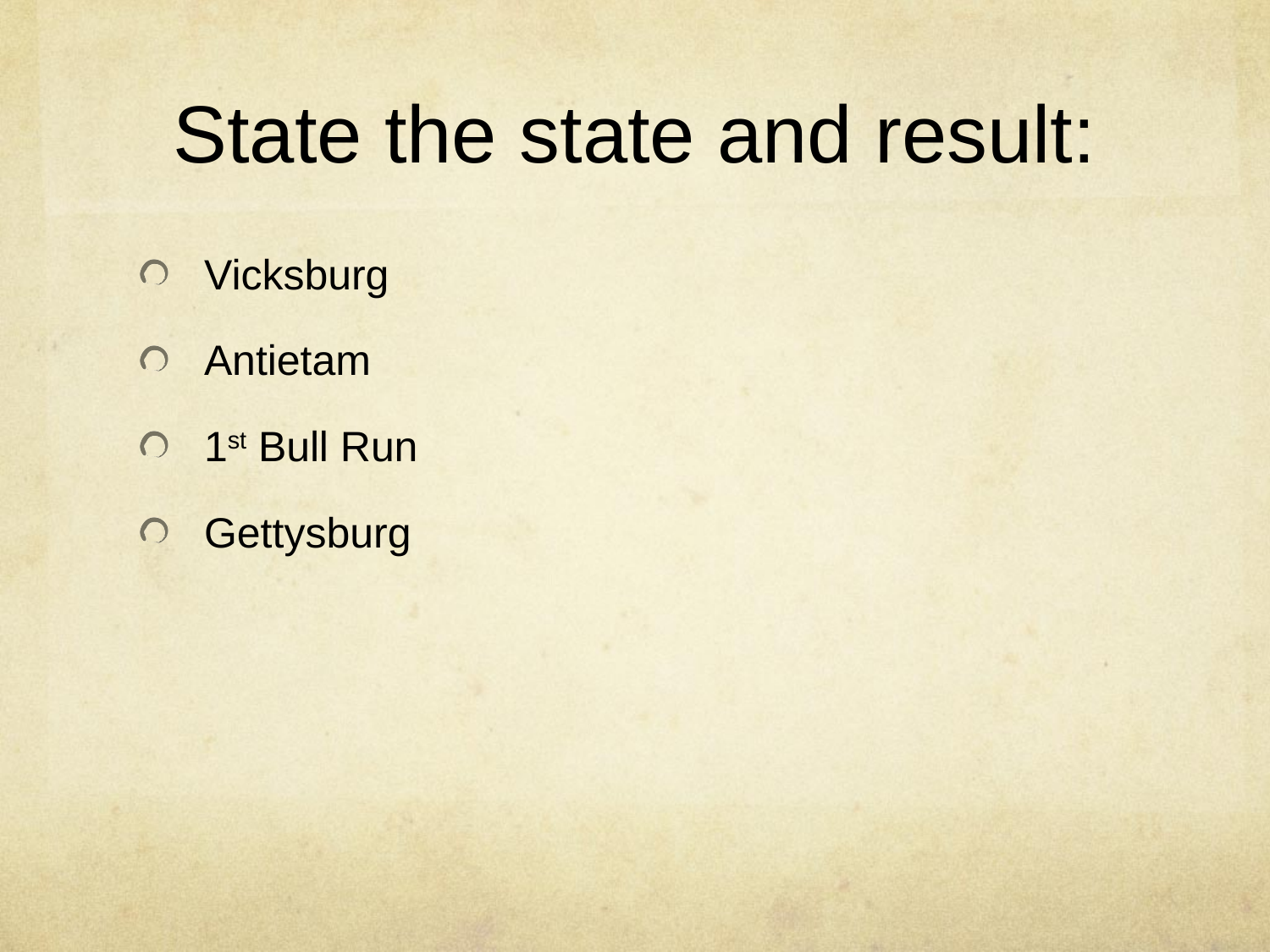

# State the state and result:
Vicksburg
Antietam
1st Bull Run
Gettysburg